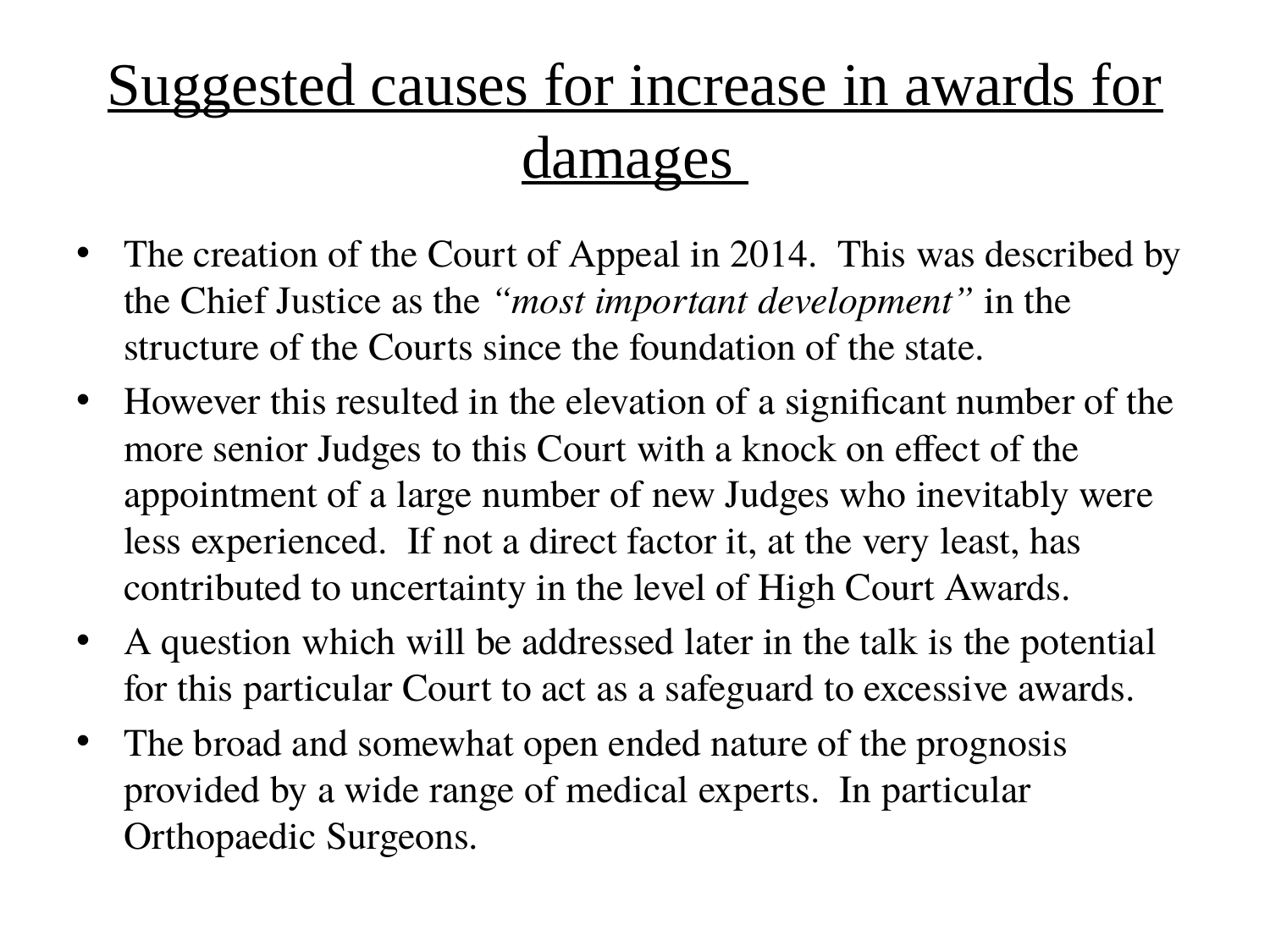

# Suggested causes for increase in awards for damages
The creation of the Court of Appeal in 2014.  This was described by the Chief Justice as the “most important development” in the structure of the Courts since the foundation of the state.
However this resulted in the elevation of a significant number of the more senior Judges to this Court with a knock on effect of the appointment of a large number of new Judges who inevitably were less experienced.  If not a direct factor it, at the very least, has contributed to uncertainty in the level of High Court Awards.
A question which will be addressed later in the talk is the potential for this particular Court to act as a safeguard to excessive awards.
The broad and somewhat open ended nature of the prognosis provided by a wide range of medical experts.  In particular Orthopaedic Surgeons.